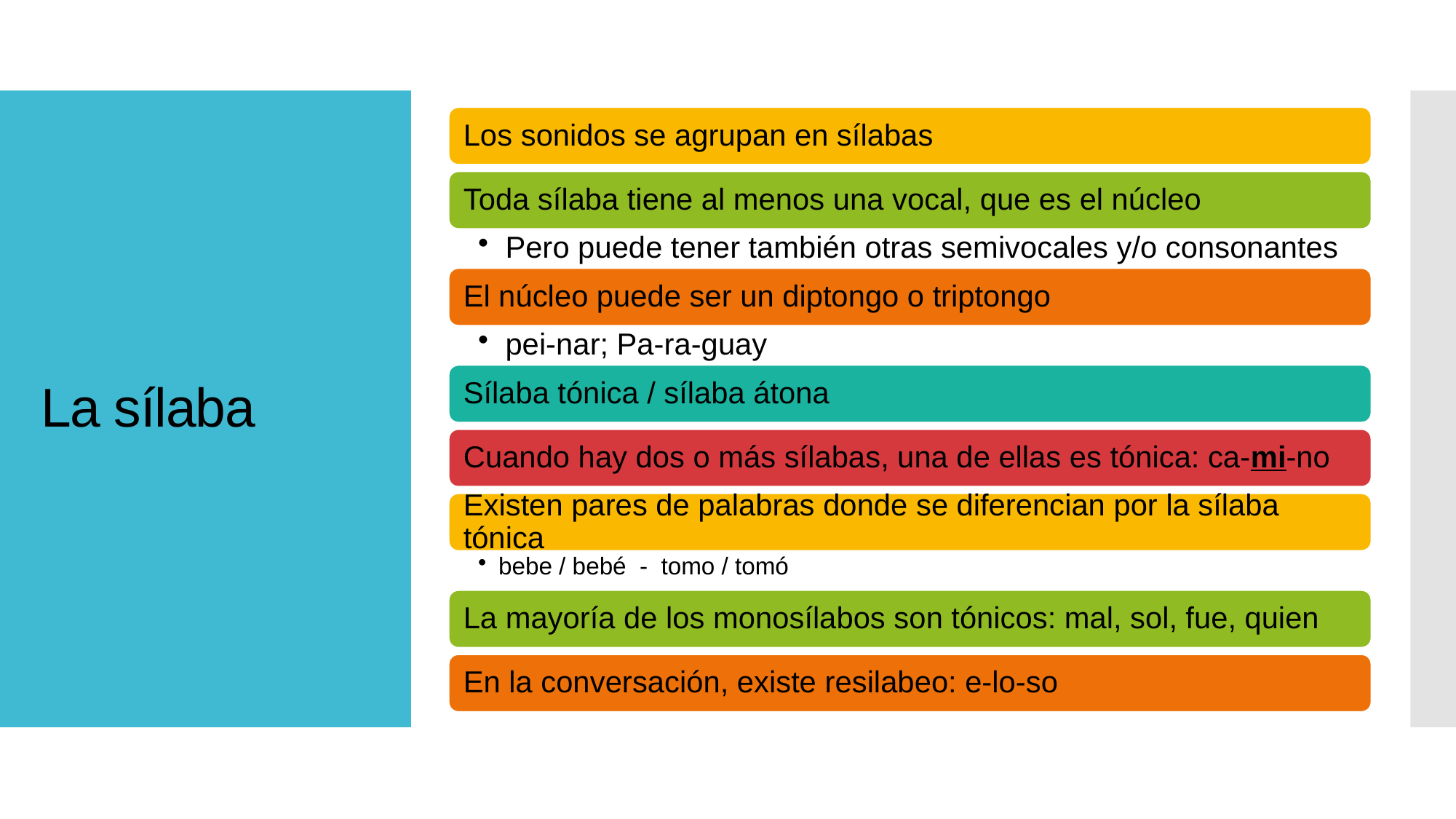

Los sonidos se agrupan en sílabas
Toda sílaba tiene al menos una vocal, que es el núcleo
Pero puede tener también otras semivocales y/o consonantes
El núcleo puede ser un diptongo o triptongo
pei-nar; Pa-ra-guay
Sílaba tónica / sílaba átona
Cuando hay dos o más sílabas, una de ellas es tónica: ca-mi-no
Existen pares de palabras donde se diferencian por la sílaba tónica
bebe / bebé  -  tomo / tomó
La mayoría de los monosílabos son tónicos: mal, sol, fue, quien
En la conversación, existe resilabeo: e-lo-so
# La sílaba